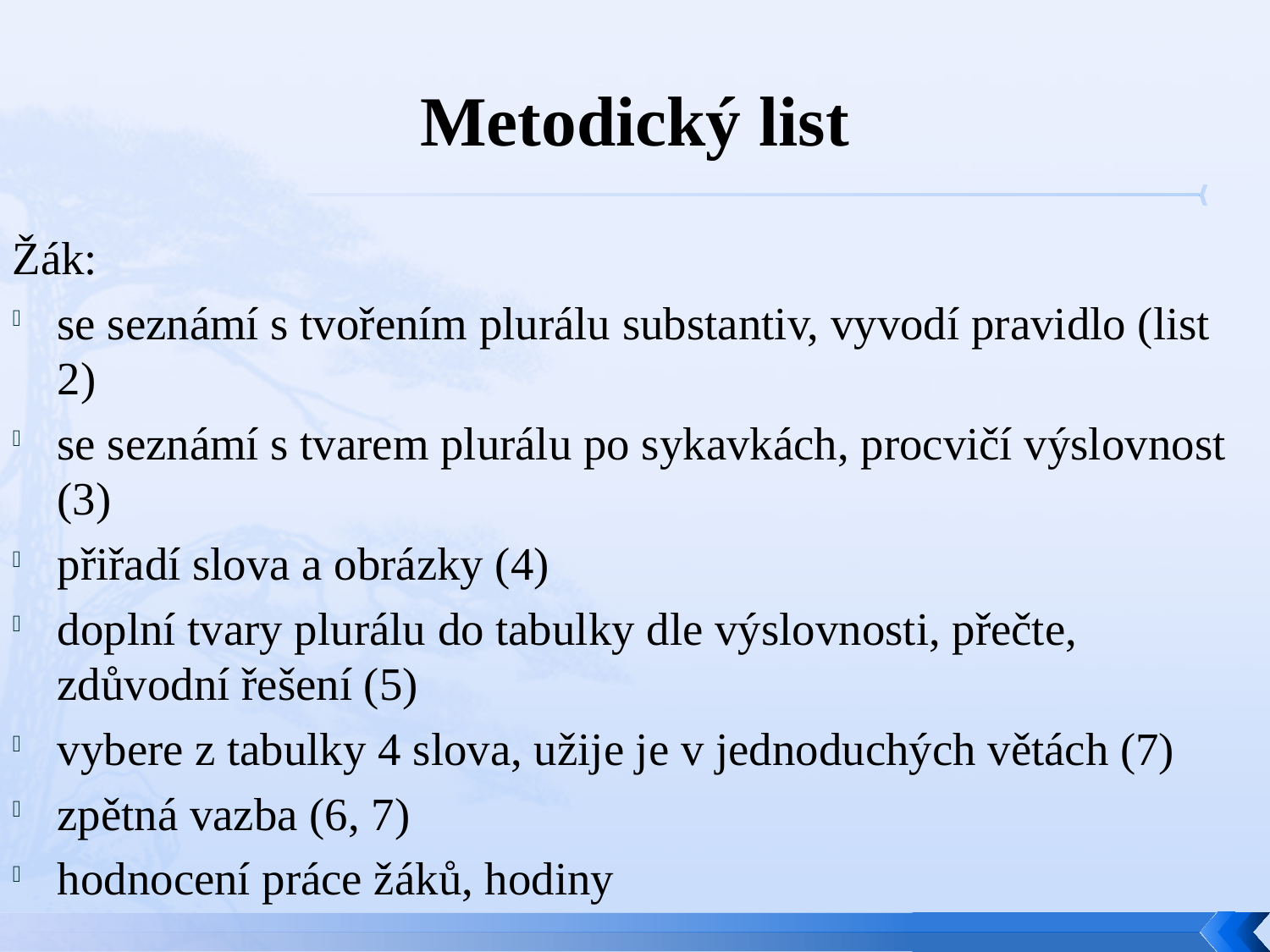

# Metodický list
Žák:
se seznámí s tvořením plurálu substantiv, vyvodí pravidlo (list 2)
se seznámí s tvarem plurálu po sykavkách, procvičí výslovnost (3)
přiřadí slova a obrázky (4)
doplní tvary plurálu do tabulky dle výslovnosti, přečte, zdůvodní řešení (5)
vybere z tabulky 4 slova, užije je v jednoduchých větách (7)
zpětná vazba (6, 7)
hodnocení práce žáků, hodiny